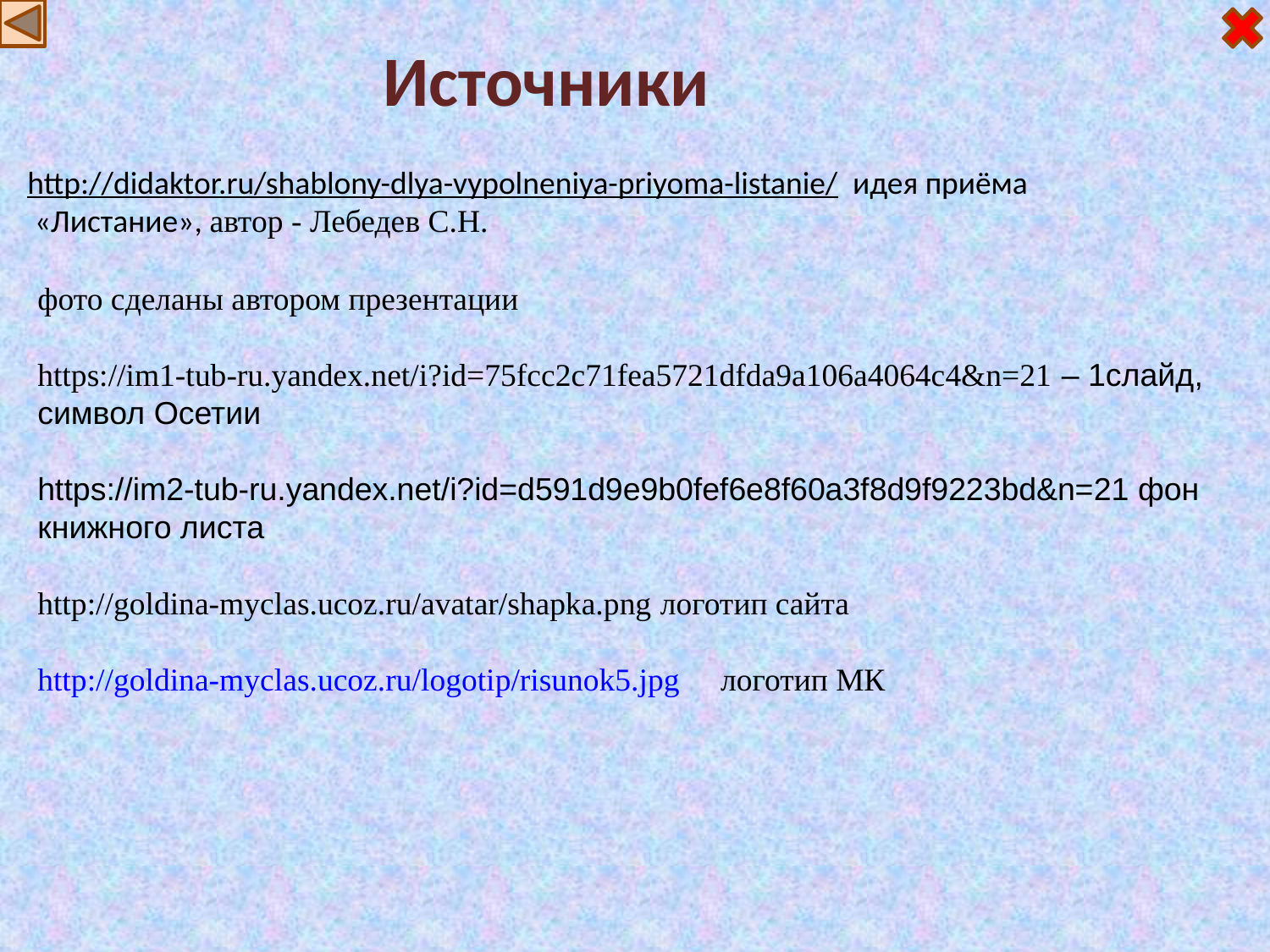

Источники
http://didaktor.ru/shablony-dlya-vypolneniya-priyoma-listanie/  идея приёма
 «Листание», автор - Лебедев С.Н.

фото сделаны автором презентации

https://im1-tub-ru.yandex.net/i?id=75fcc2c71fea5721dfda9a106a4064c4&n=21 – 1слайд, символ Осетии

https://im2-tub-ru.yandex.net/i?id=d591d9e9b0fef6e8f60a3f8d9f9223bd&n=21 фон книжного листа

http://goldina-myclas.ucoz.ru/avatar/shapka.png логотип сайта

http://goldina-myclas.ucoz.ru/logotip/risunok5.jpg     логотип МК